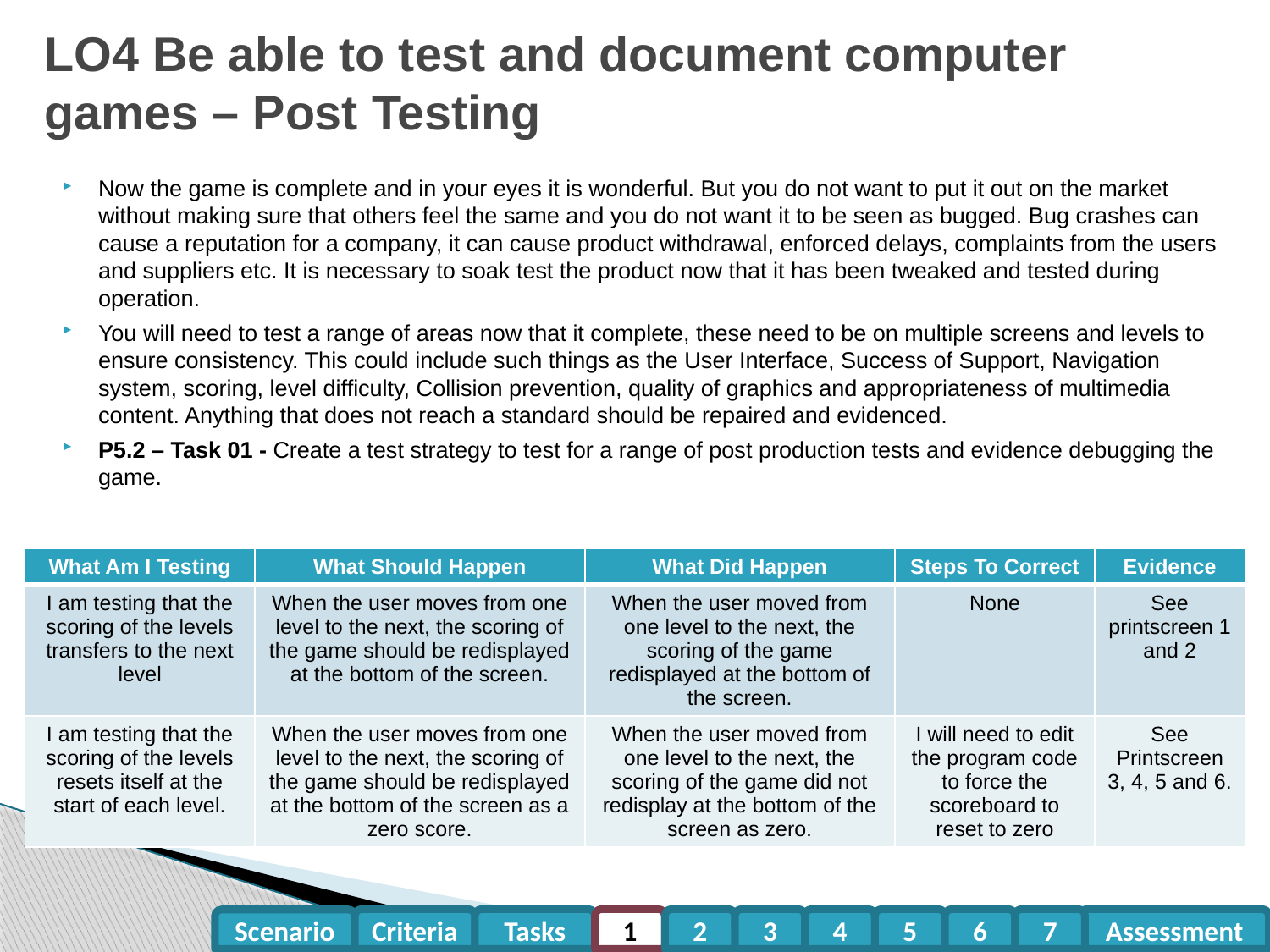

# LO4 Be able to test and document computer games – Post Testing
Now the game is complete and in your eyes it is wonderful. But you do not want to put it out on the market without making sure that others feel the same and you do not want it to be seen as bugged. Bug crashes can cause a reputation for a company, it can cause product withdrawal, enforced delays, complaints from the users and suppliers etc. It is necessary to soak test the product now that it has been tweaked and tested during operation.
You will need to test a range of areas now that it complete, these need to be on multiple screens and levels to ensure consistency. This could include such things as the User Interface, Success of Support, Navigation system, scoring, level difficulty, Collision prevention, quality of graphics and appropriateness of multimedia content. Anything that does not reach a standard should be repaired and evidenced.
P5.2 – Task 01 - Create a test strategy to test for a range of post production tests and evidence debugging the game.

| What Am I Testing | What Should Happen | What Did Happen | Steps To Correct | Evidence |
| --- | --- | --- | --- | --- |
| I am testing that the scoring of the levels transfers to the next level | When the user moves from one level to the next, the scoring of the game should be redisplayed at the bottom of the screen. | When the user moved from one level to the next, the scoring of the game redisplayed at the bottom of the screen. | None | See printscreen 1 and 2 |
| I am testing that the scoring of the levels resets itself at the start of each level. | When the user moves from one level to the next, the scoring of the game should be redisplayed at the bottom of the screen as a zero score. | When the user moved from one level to the next, the scoring of the game did not redisplay at the bottom of the screen as zero. | I will need to edit the program code to force the scoreboard to reset to zero | See Printscreen 3, 4, 5 and 6. |
Criteria
Tasks
1
2
3
4
5
6
7
Assessment
Scenario